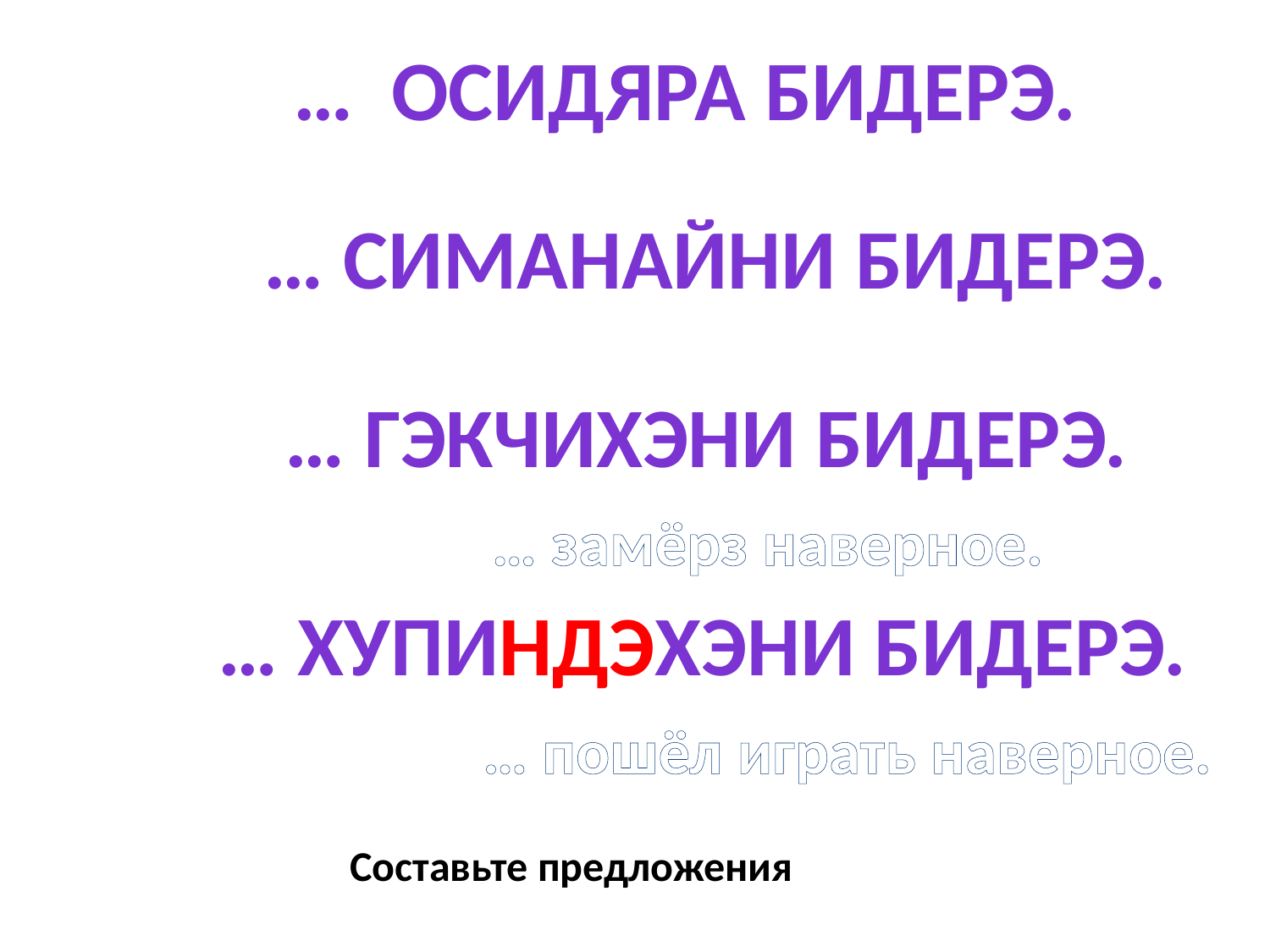

…  Осидяра бидерэ.
  … симанайни бидерэ.
… Гэкчихэни бидерэ.
… замёрз наверное.
 … хупиндэхэни бидерэ.
… пошёл играть наверное.
Составьте предложения